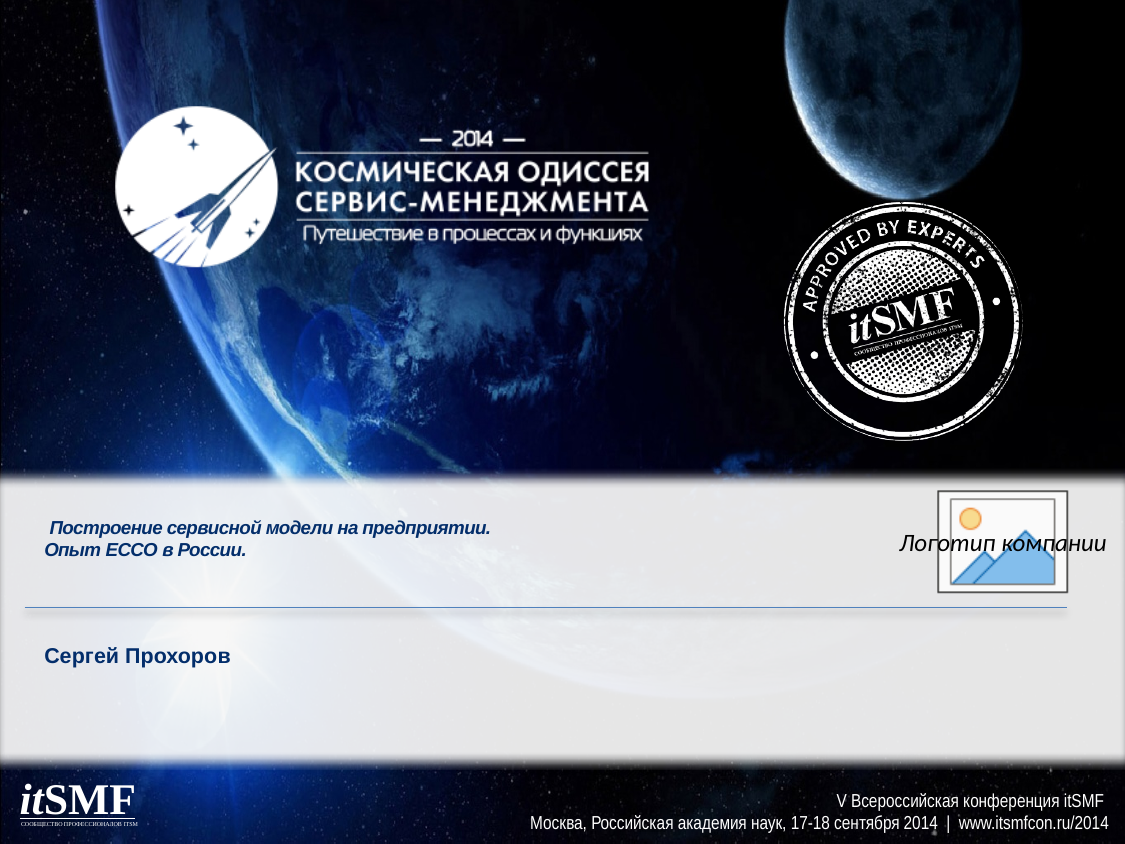

# Построение сервисной модели на предприятии. Опыт ECCO в России.
Сергей Прохоров